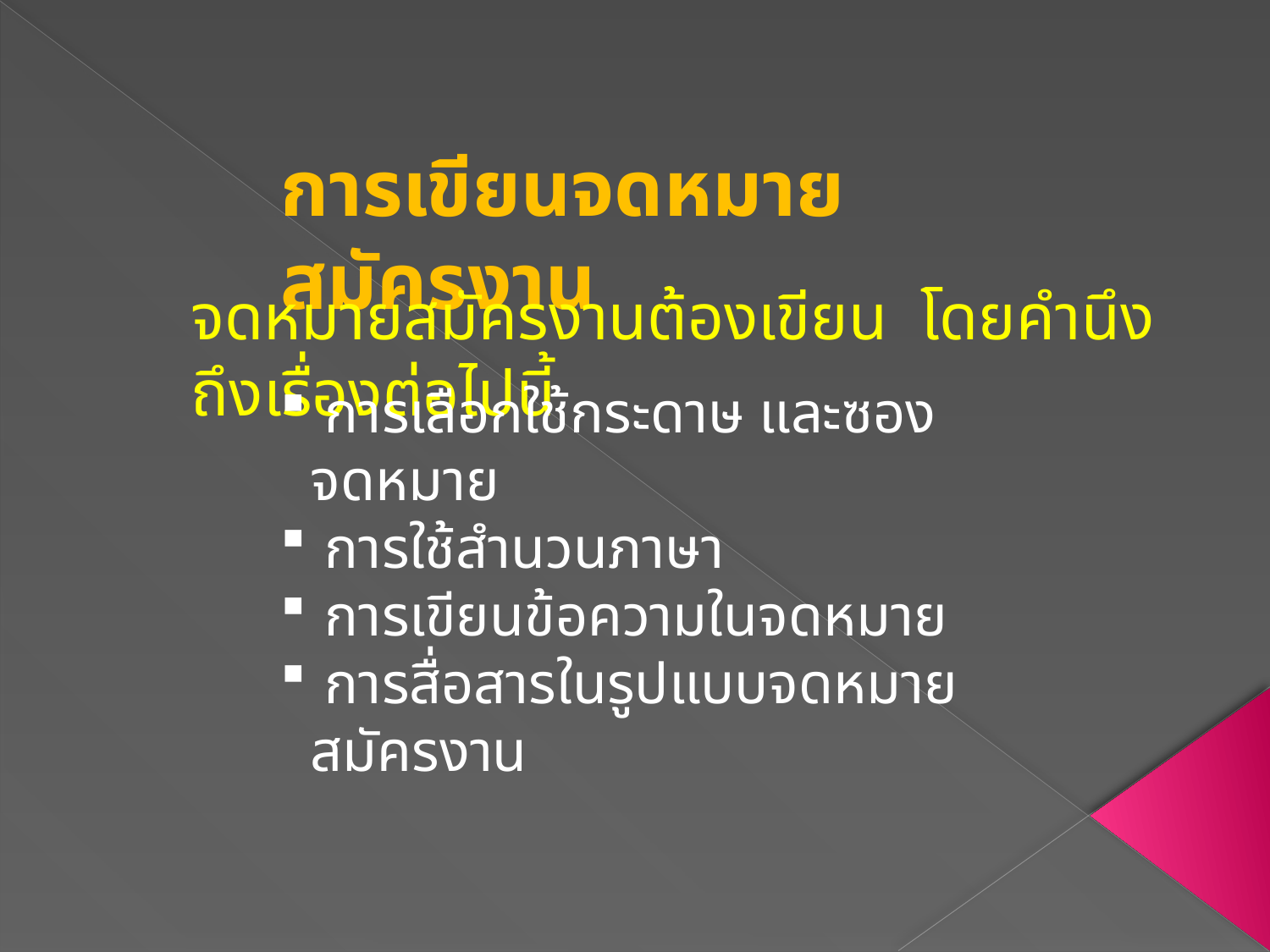

การเขียนจดหมายสมัครงาน
จดหมายสมัครงานต้องเขียน  โดยคำนึงถึงเรื่องต่อไปนี้
 การเลือกใช้กระดาษ และซองจดหมาย
 การใช้สำนวนภาษา
 การเขียนข้อความในจดหมาย
 การสื่อสารในรูปแบบจดหมายสมัครงาน